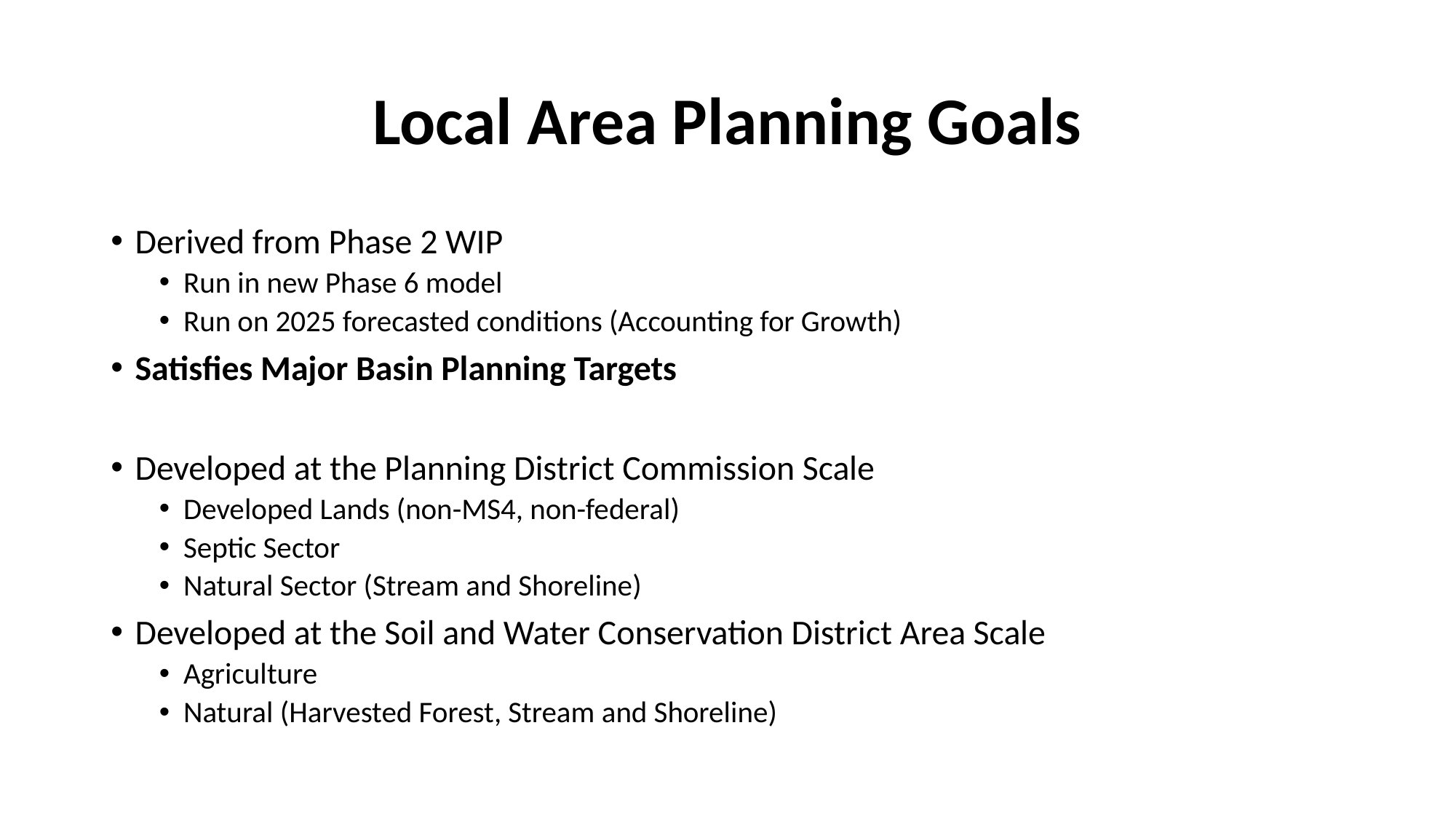

# Local Area Planning Goals
Derived from Phase 2 WIP
Run in new Phase 6 model
Run on 2025 forecasted conditions (Accounting for Growth)
Satisfies Major Basin Planning Targets

Developed at the Planning District Commission Scale
Developed Lands (non-MS4, non-federal)
Septic Sector
Natural Sector (Stream and Shoreline)
Developed at the Soil and Water Conservation District Area Scale
Agriculture
Natural (Harvested Forest, Stream and Shoreline)